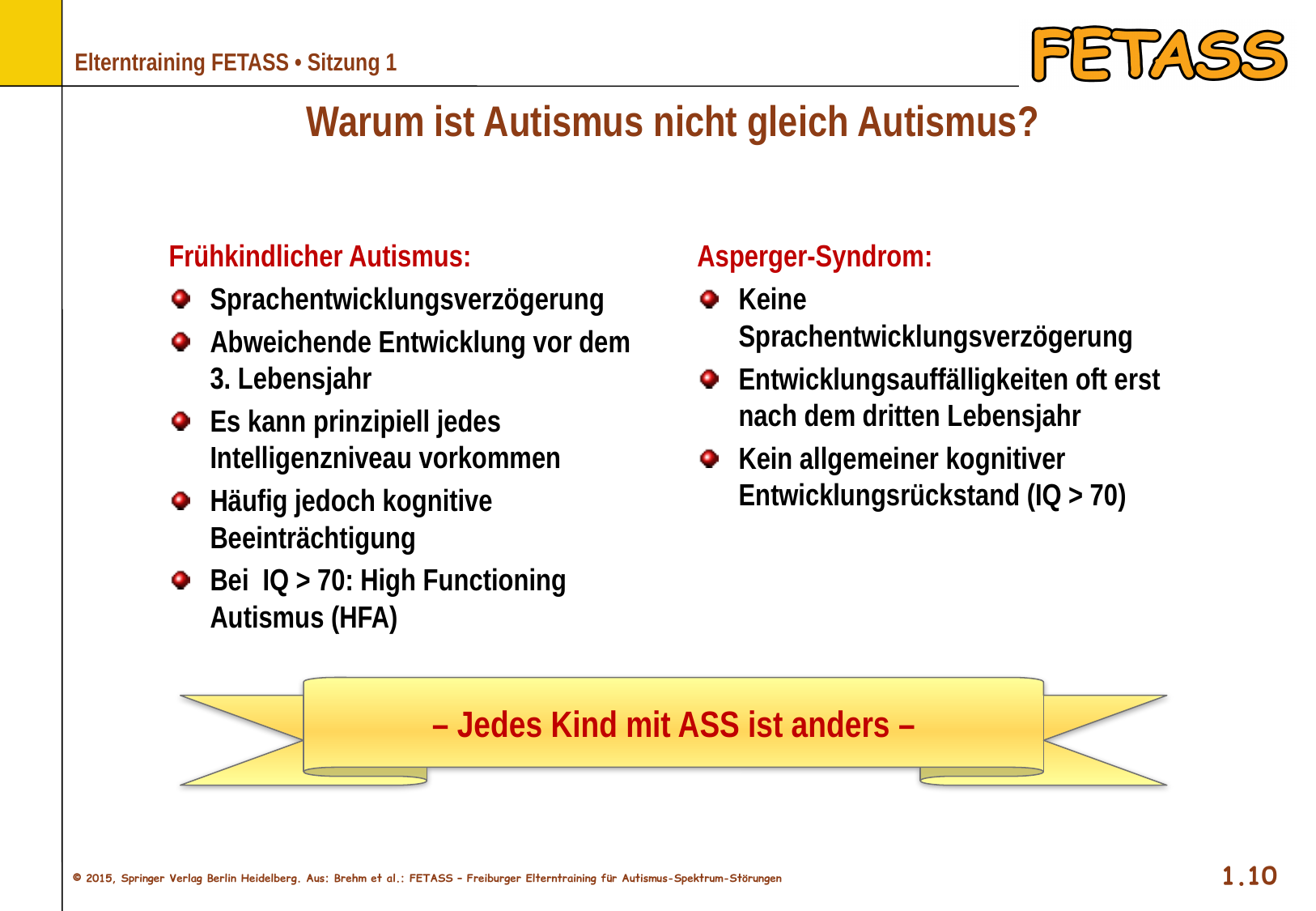

Warum ist Autismus nicht gleich Autismus?
Frühkindlicher Autismus:
Sprachentwicklungsverzögerung
Abweichende Entwicklung vor dem 3. Lebensjahr
Es kann prinzipiell jedes Intelligenzniveau vorkommen
Häufig jedoch kognitive Beeinträchtigung
Bei  IQ > 70: High Functioning Autismus (HFA)
Asperger-Syndrom:
Keine Sprachentwicklungsverzögerung
Entwicklungsauffälligkeiten oft erst nach dem dritten Lebensjahr
Kein allgemeiner kognitiver Entwicklungsrückstand (IQ > 70)

– Jedes Kind mit ASS ist anders –